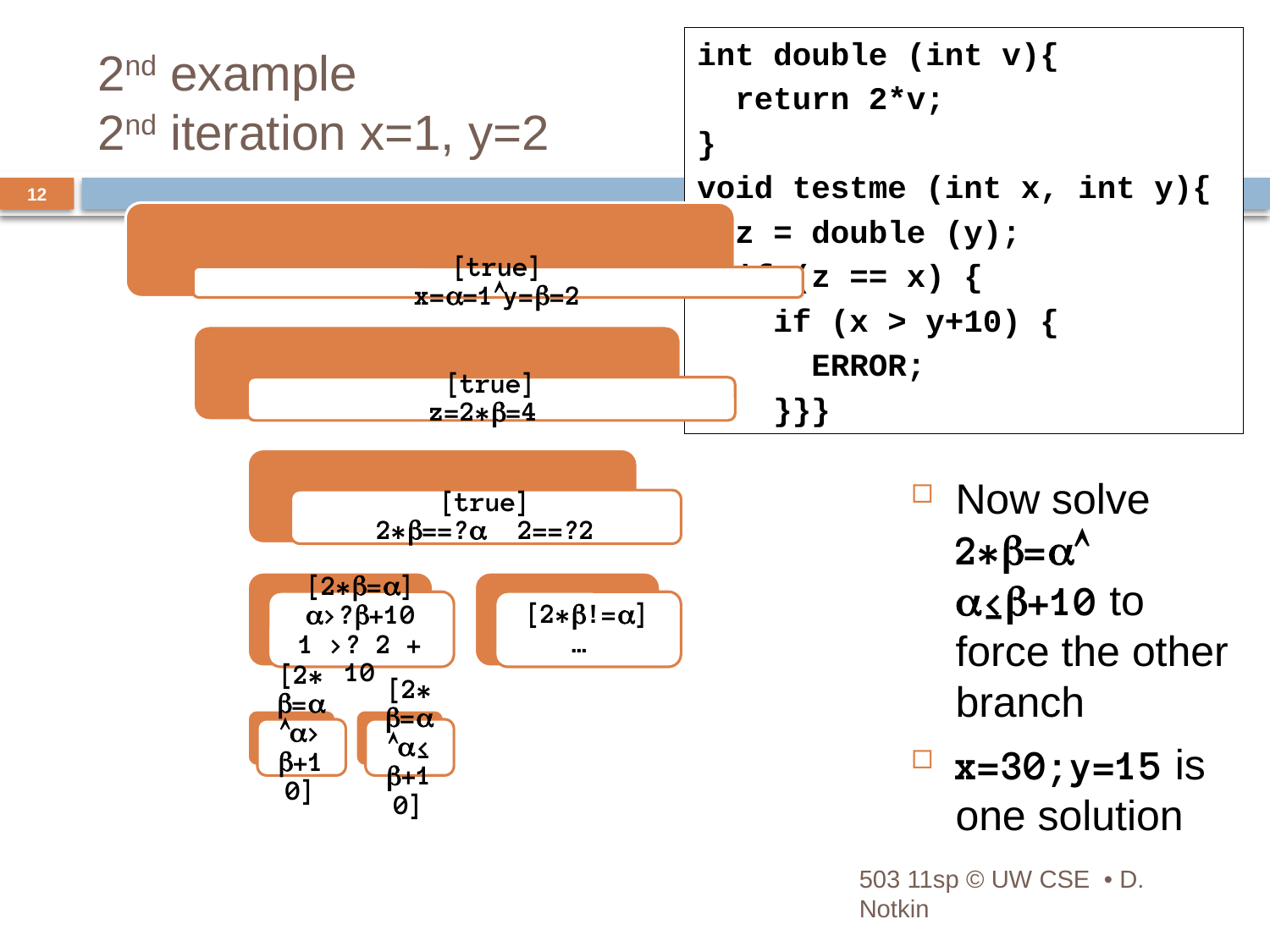

int double (int v){
  return 2*v;
}
void testme (int x, int y){
  z = double (y);
  if (z == x) {
    if (x > y+10) {
      ERROR;
    }}}
# 2nd example 2nd iteration x=1, y=2
12
[true]
x=α=1∧y=β=2
[true]
z=2*β=4
[true]
2*β==?α  2==?2
[2*β!=α]
…
Now solve
2*β=α∧
α≤β+10 to force the other branch
x=30;y=15 is one solution
503 11sp © UW CSE  • D. Notkin